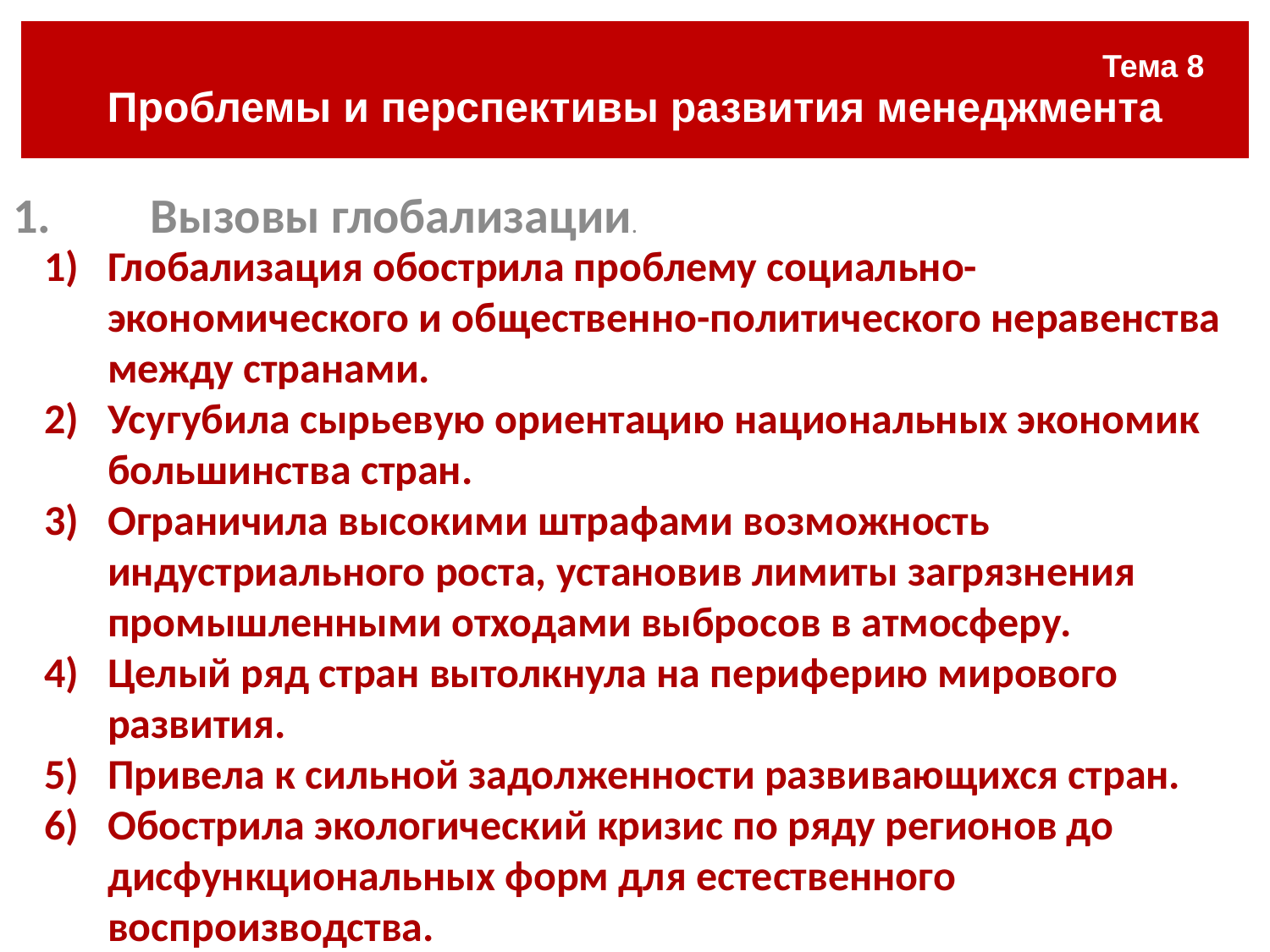

| Тема 8 Проблемы и перспективы развития менеджмента |
| --- |
#
Вызовы глобализации.

Глобализация обострила проблему социально-экономического и общественно-политического неравенства между странами.
Усугубила сырьевую ориентацию национальных экономик большинства стран.
Ограничила высокими штрафами возможность индустриального роста, установив лимиты загрязнения промышленными отходами выбросов в атмосферу.
Целый ряд стран вытолкнула на периферию мирового развития.
Привела к сильной задолженности развивающихся стран.
Обострила экологический кризис по ряду регионов до дисфункциональных форм для естественного воспроизводства.